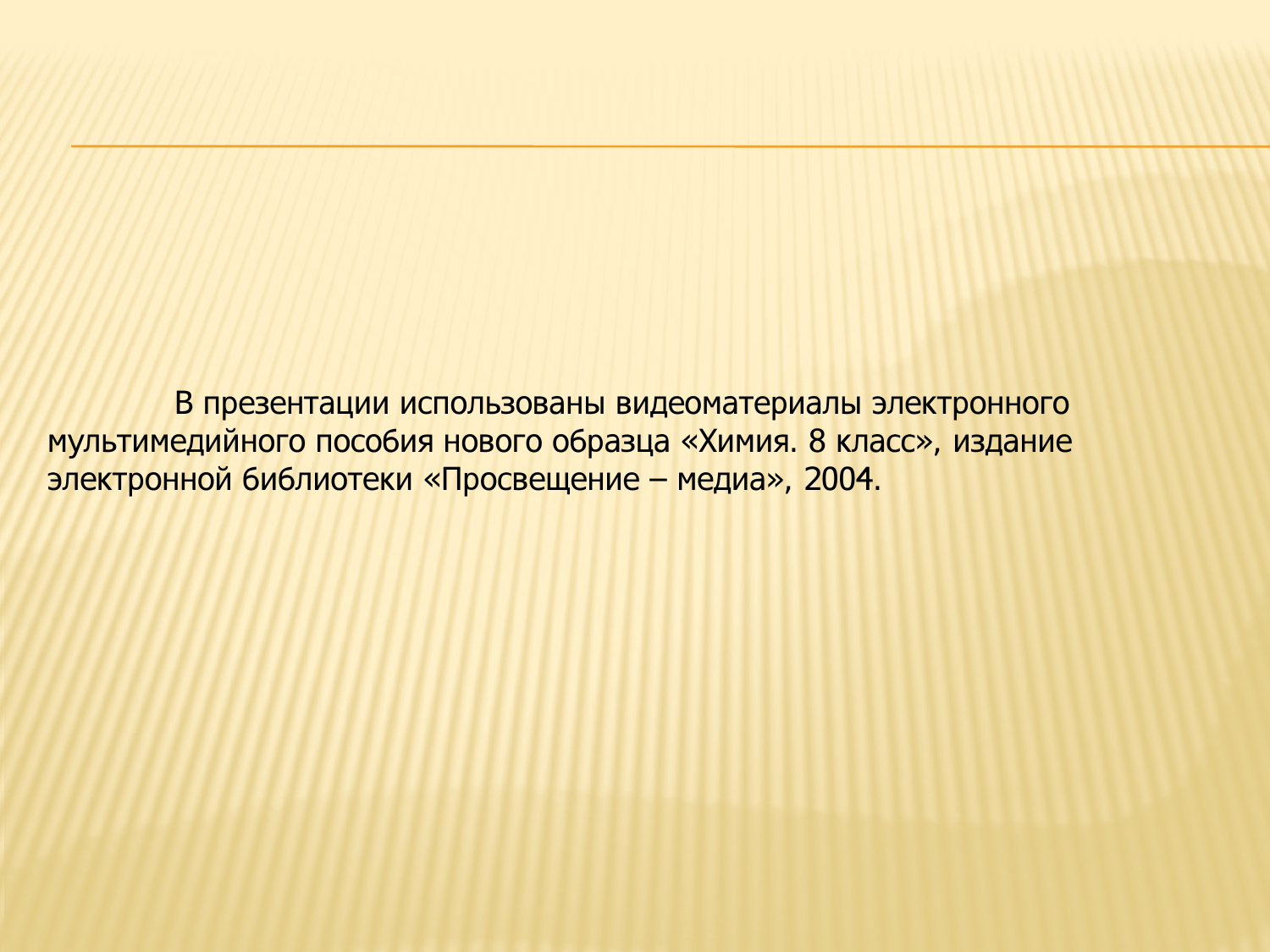

В презентации использованы видеоматериалы электронного мультимедийного пособия нового образца «Химия. 8 класс», издание электронной библиотеки «Просвещение – медиа», 2004.